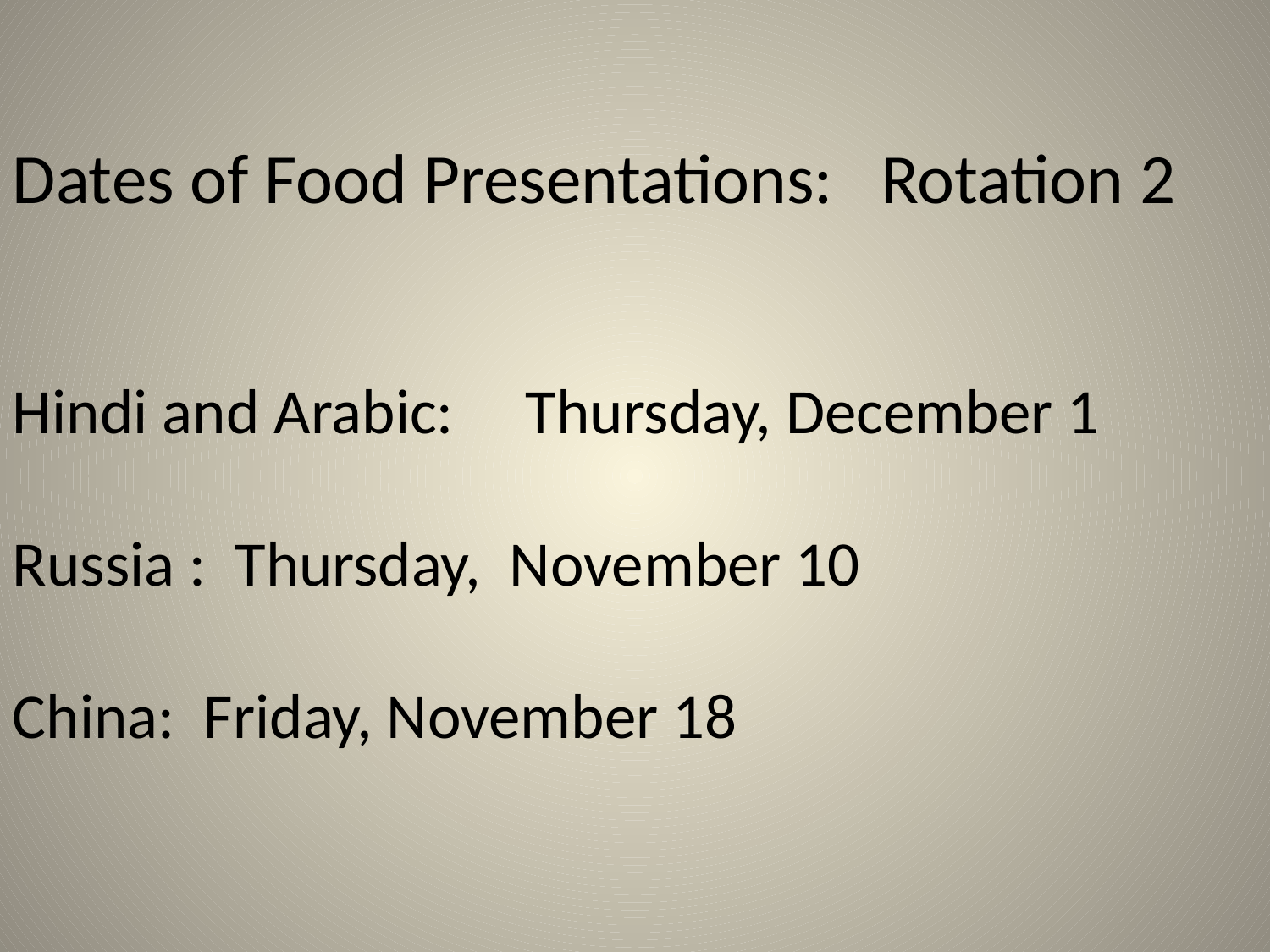

Dates of Food Presentations:   Rotation 2

Hindi and Arabic:     Thursday, December 1

Russia :  Thursday,  November 10

China:  Friday, November 18